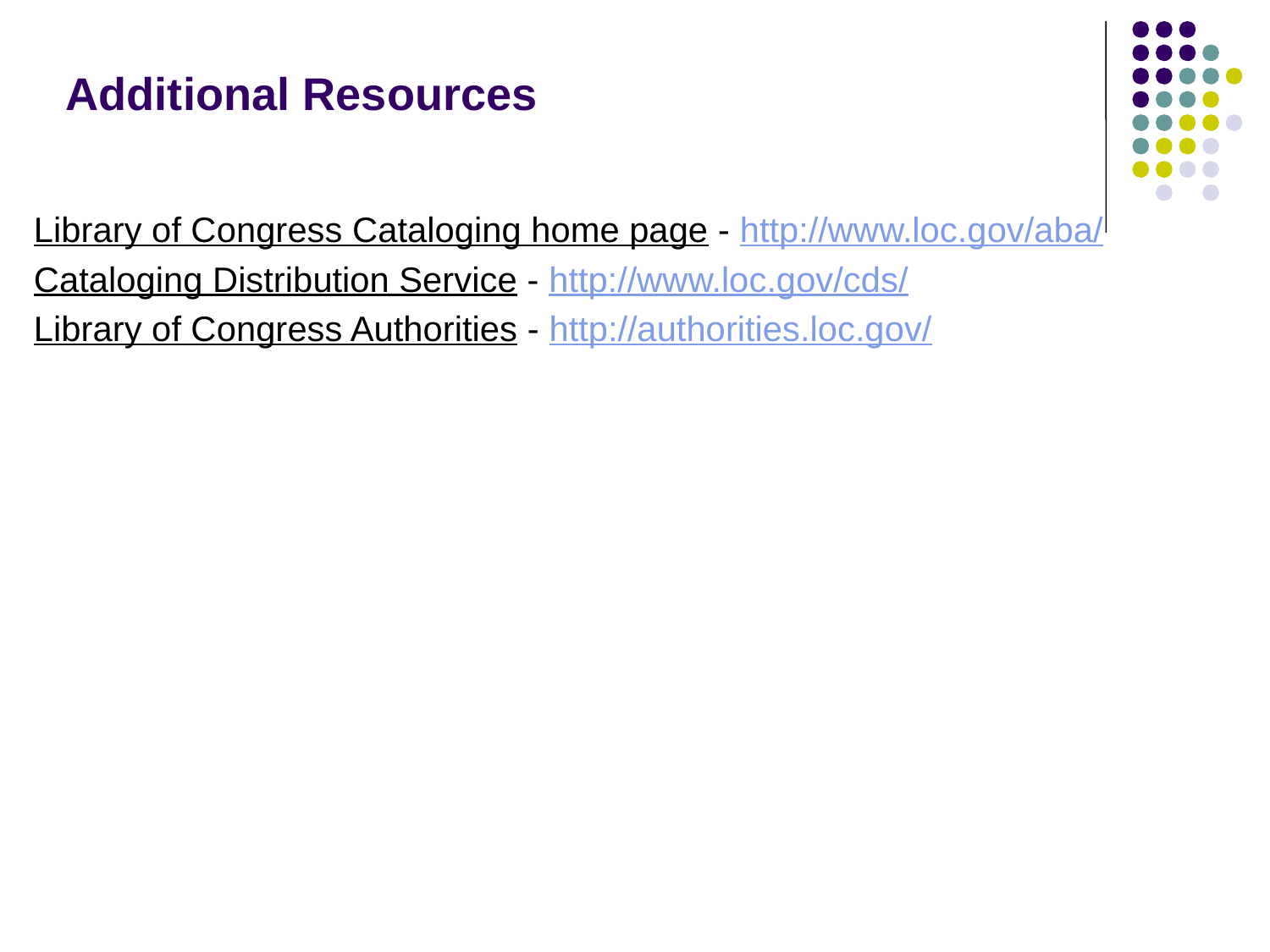

Additional Resources
Library of Congress Cataloging home page - http://www.loc.gov/aba/
Cataloging Distribution Service - http://www.loc.gov/cds/
Library of Congress Authorities - http://authorities.loc.gov/